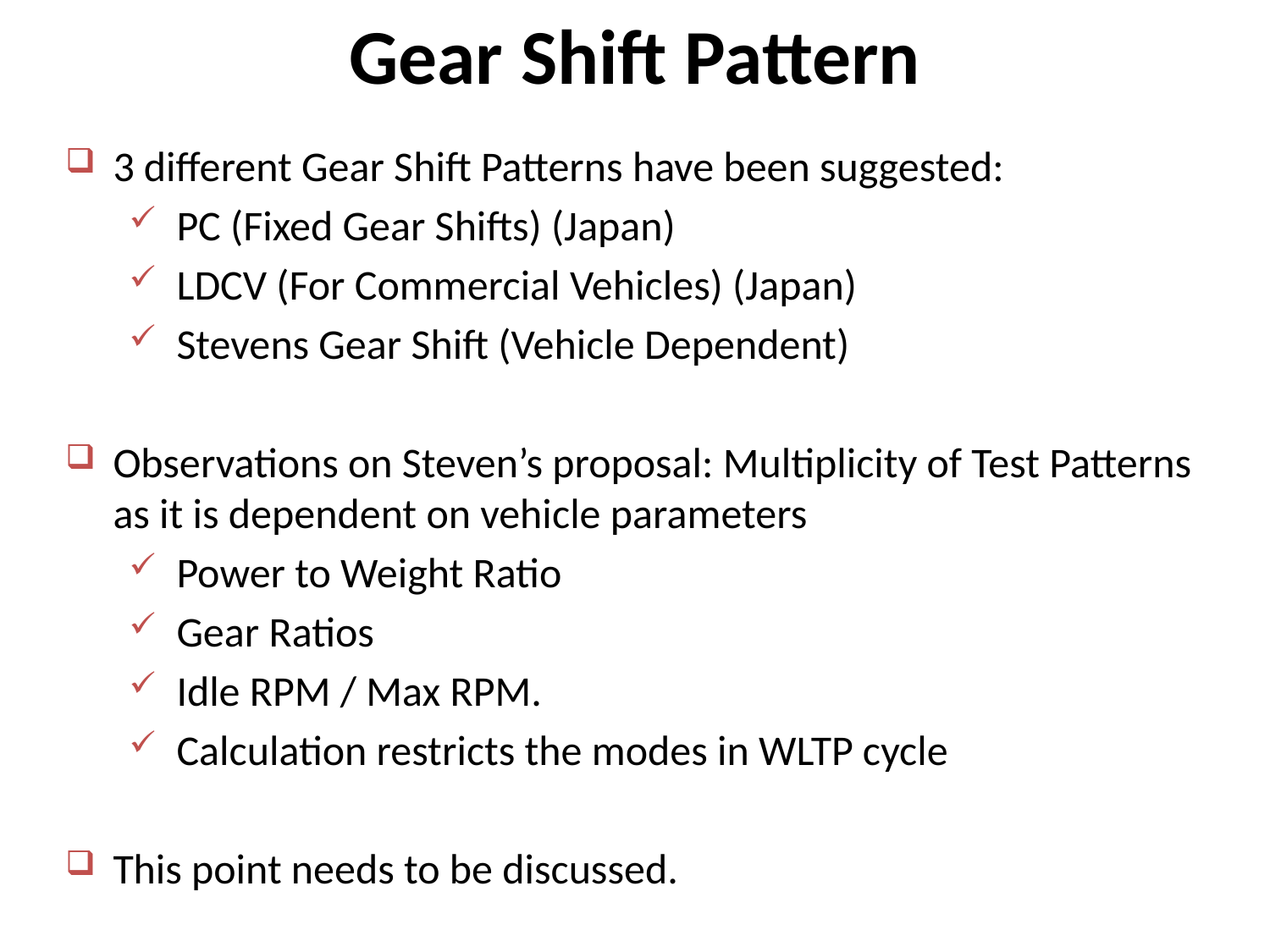

# Gear Shift Pattern

3 different Gear Shift Patterns have been suggested:
PC (Fixed Gear Shifts) (Japan)
LDCV (For Commercial Vehicles) (Japan)
Stevens Gear Shift (Vehicle Dependent)

Observations on Steven’s proposal: Multiplicity of Test Patterns as it is dependent on vehicle parameters
Power to Weight Ratio
Gear Ratios
Idle RPM / Max RPM.
Calculation restricts the modes in WLTP cycle

This point needs to be discussed.